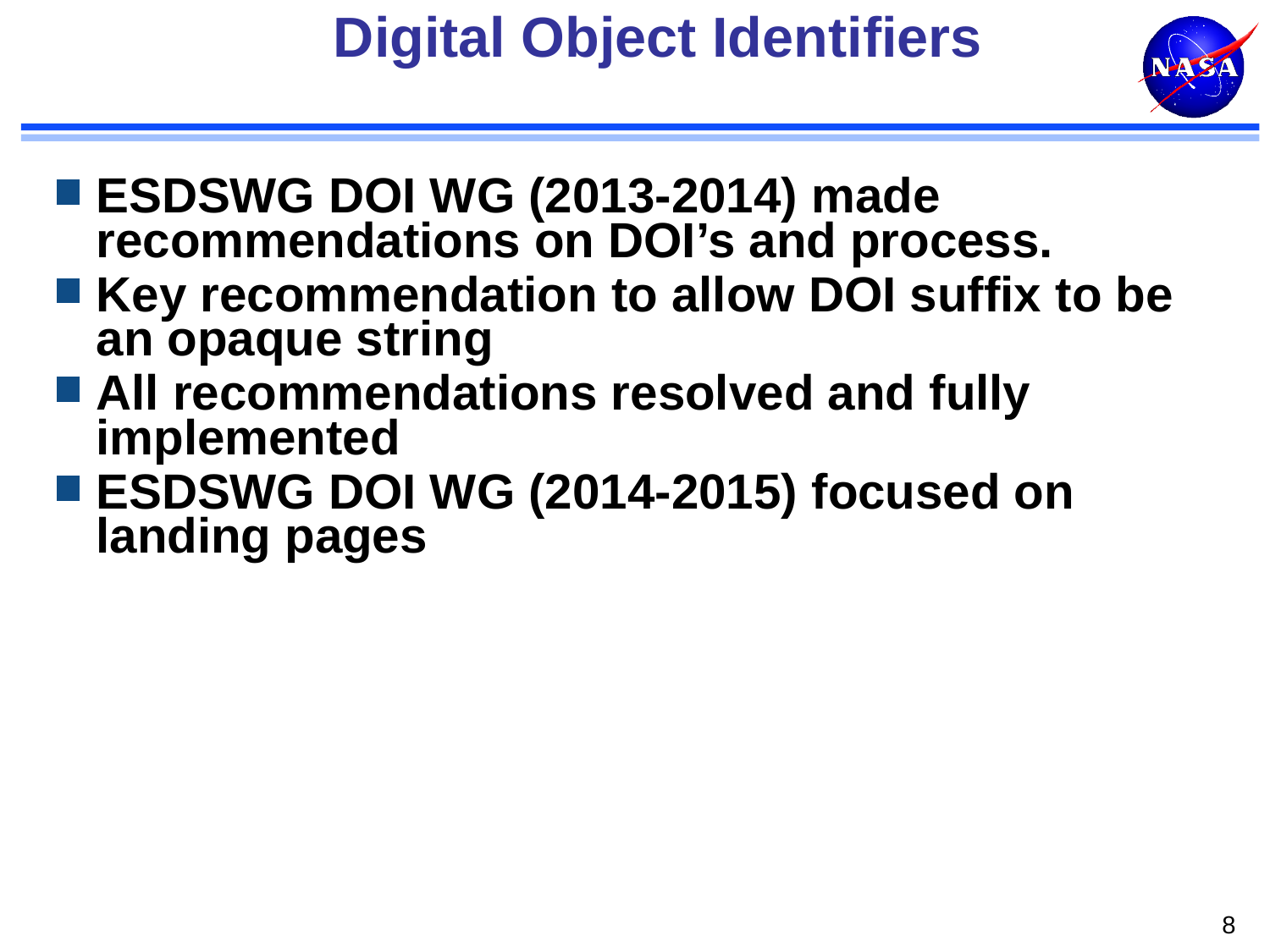

Digital Object Identifiers
ESDSWG DOI WG (2013-2014) made recommendations on DOI’s and process.
Key recommendation to allow DOI suffix to be an opaque string
All recommendations resolved and fully implemented
ESDSWG DOI WG (2014-2015) focused on landing pages
8